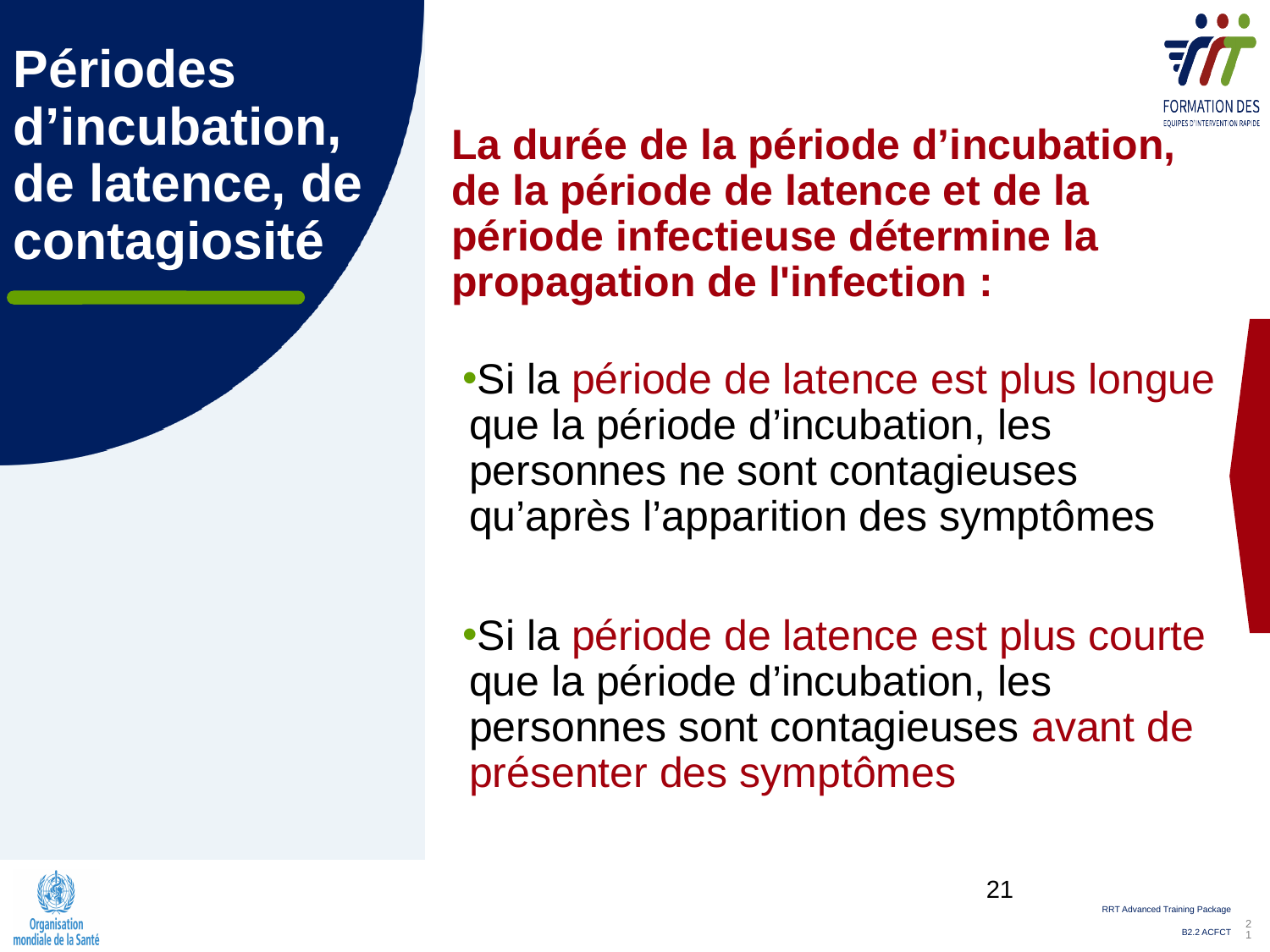

# Périodes d’incubation, de latence, de contagiosité
La durée de la période d’incubation, de la période de latence et de la période infectieuse détermine la propagation de l'infection :

Si la période de latence est plus longue que la période d’incubation, les personnes ne sont contagieuses qu’après l’apparition des symptômes

Si la période de latence est plus courte que la période d’incubation, les personnes sont contagieuses avant de présenter des symptômes

21